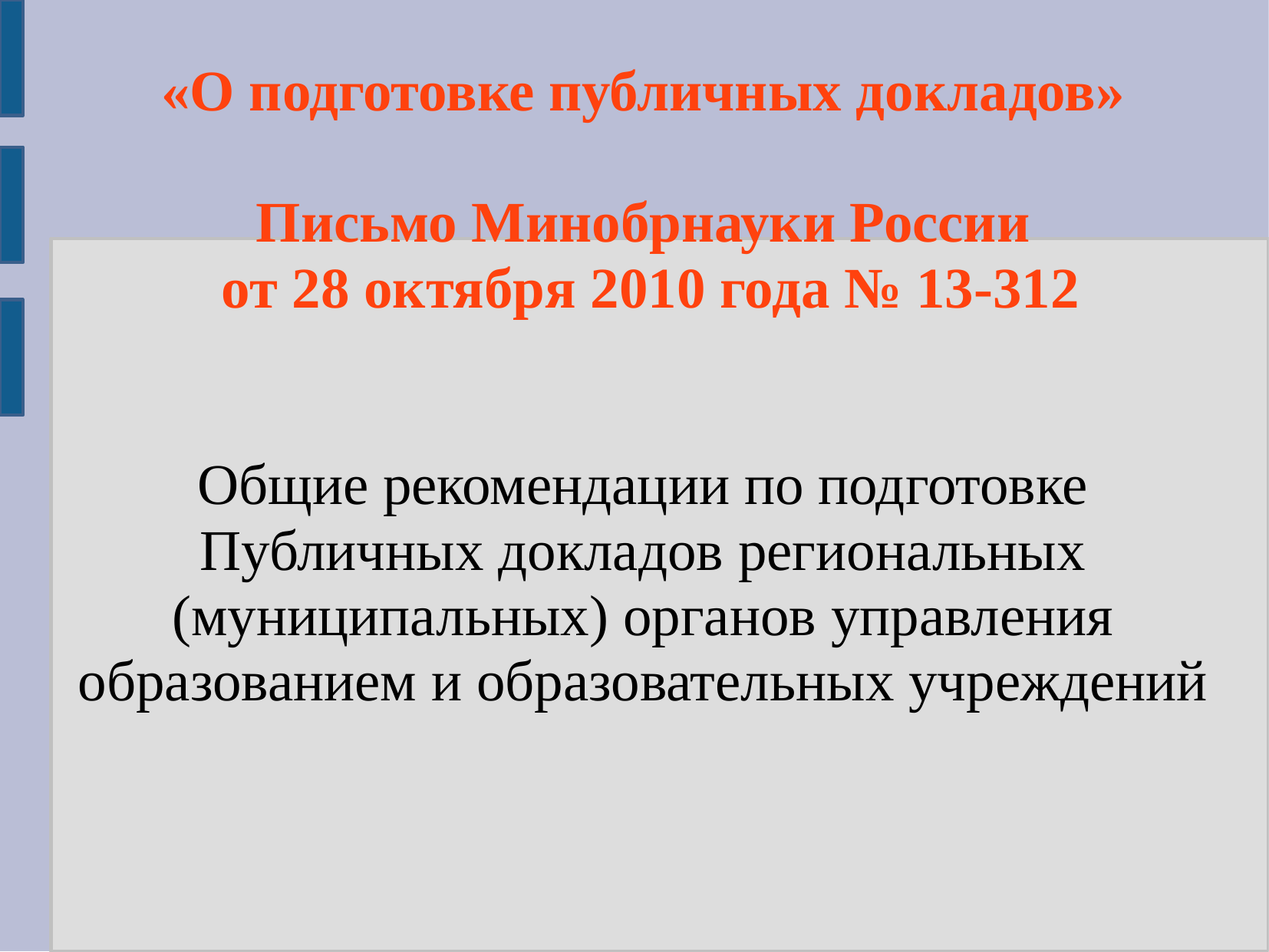

«О подготовке публичных докладов»

Письмо Минобрнауки России
 от 28 октября 2010 года № 13-312

Общие рекомендации по подготовке Публичных докладов региональных (муниципальных) органов управления образованием и образовательных учреждений